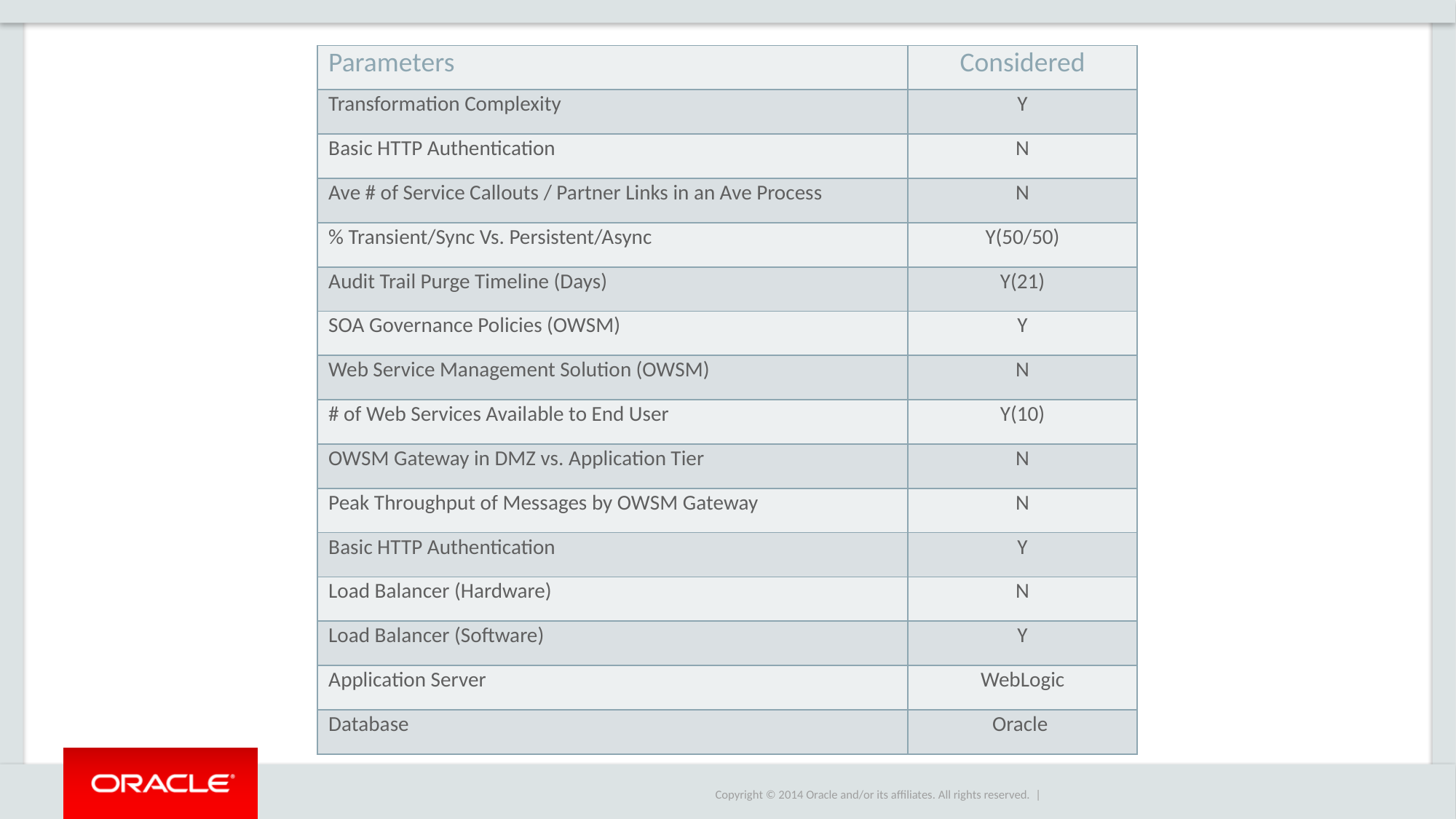

| Parameters | Considered |
| --- | --- |
| Transformation Complexity | Y |
| Basic HTTP Authentication | N |
| Ave # of Service Callouts / Partner Links in an Ave Process | N |
| % Transient/Sync Vs. Persistent/Async | Y(50/50) |
| Audit Trail Purge Timeline (Days) | Y(21) |
| SOA Governance Policies (OWSM) | Y |
| Web Service Management Solution (OWSM) | N |
| # of Web Services Available to End User | Y(10) |
| OWSM Gateway in DMZ vs. Application Tier | N |
| Peak Throughput of Messages by OWSM Gateway | N |
| Basic HTTP Authentication | Y |
| Load Balancer (Hardware) | N |
| Load Balancer (Software) | Y |
| Application Server | WebLogic |
| Database | Oracle |